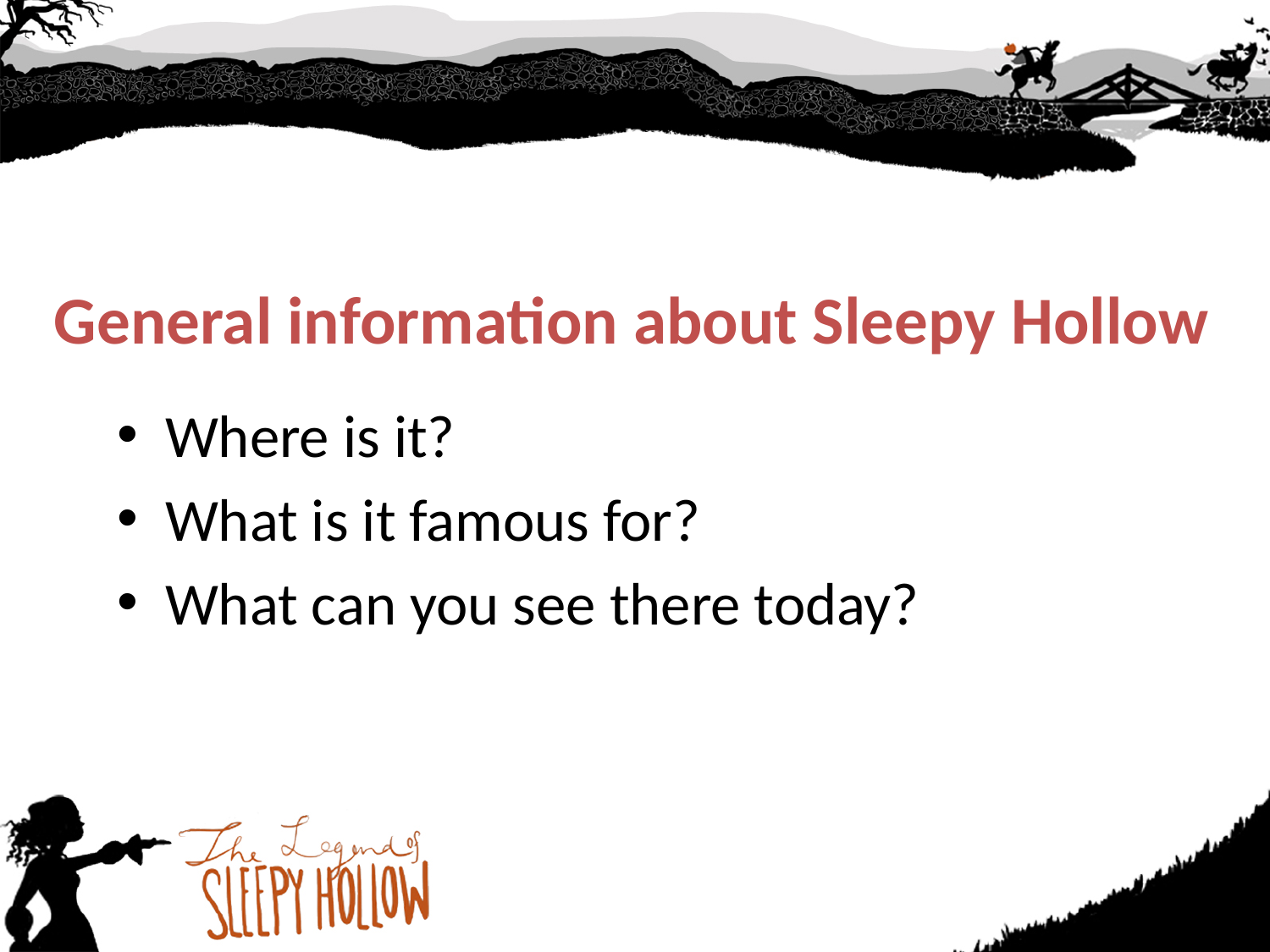

# General information about Sleepy Hollow
Where is it?
What is it famous for?
What can you see there today?